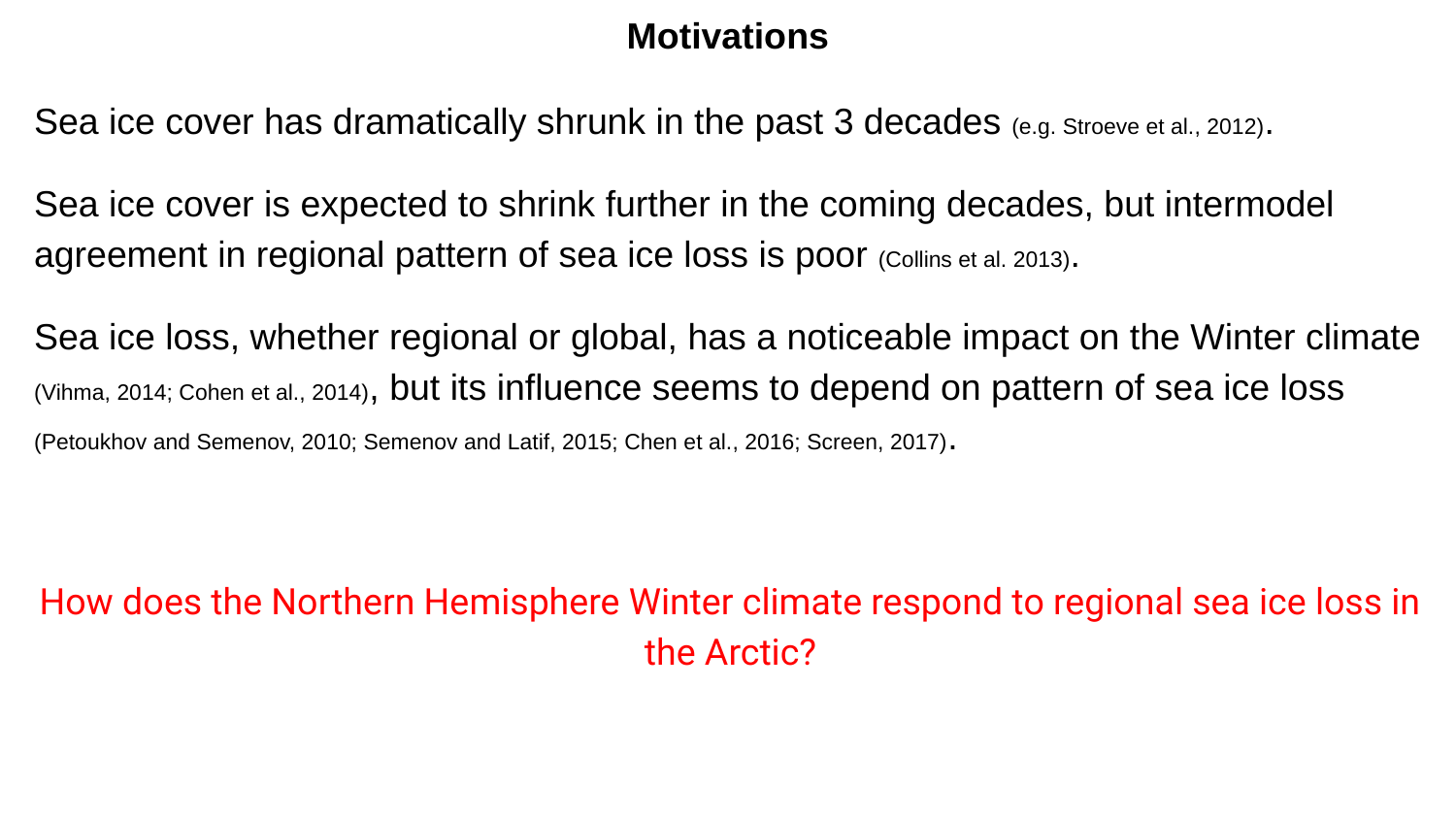

# Motivations
Sea ice cover has dramatically shrunk in the past 3 decades (e.g. Stroeve et al., 2012).
Sea ice cover is expected to shrink further in the coming decades, but intermodel agreement in regional pattern of sea ice loss is poor (Collins et al. 2013).
Sea ice loss, whether regional or global, has a noticeable impact on the Winter climate (Vihma, 2014; Cohen et al., 2014), but its influence seems to depend on pattern of sea ice loss (Petoukhov and Semenov, 2010; Semenov and Latif, 2015; Chen et al., 2016; Screen, 2017).

How does the Northern Hemisphere Winter climate respond to regional sea ice loss in the Arctic?